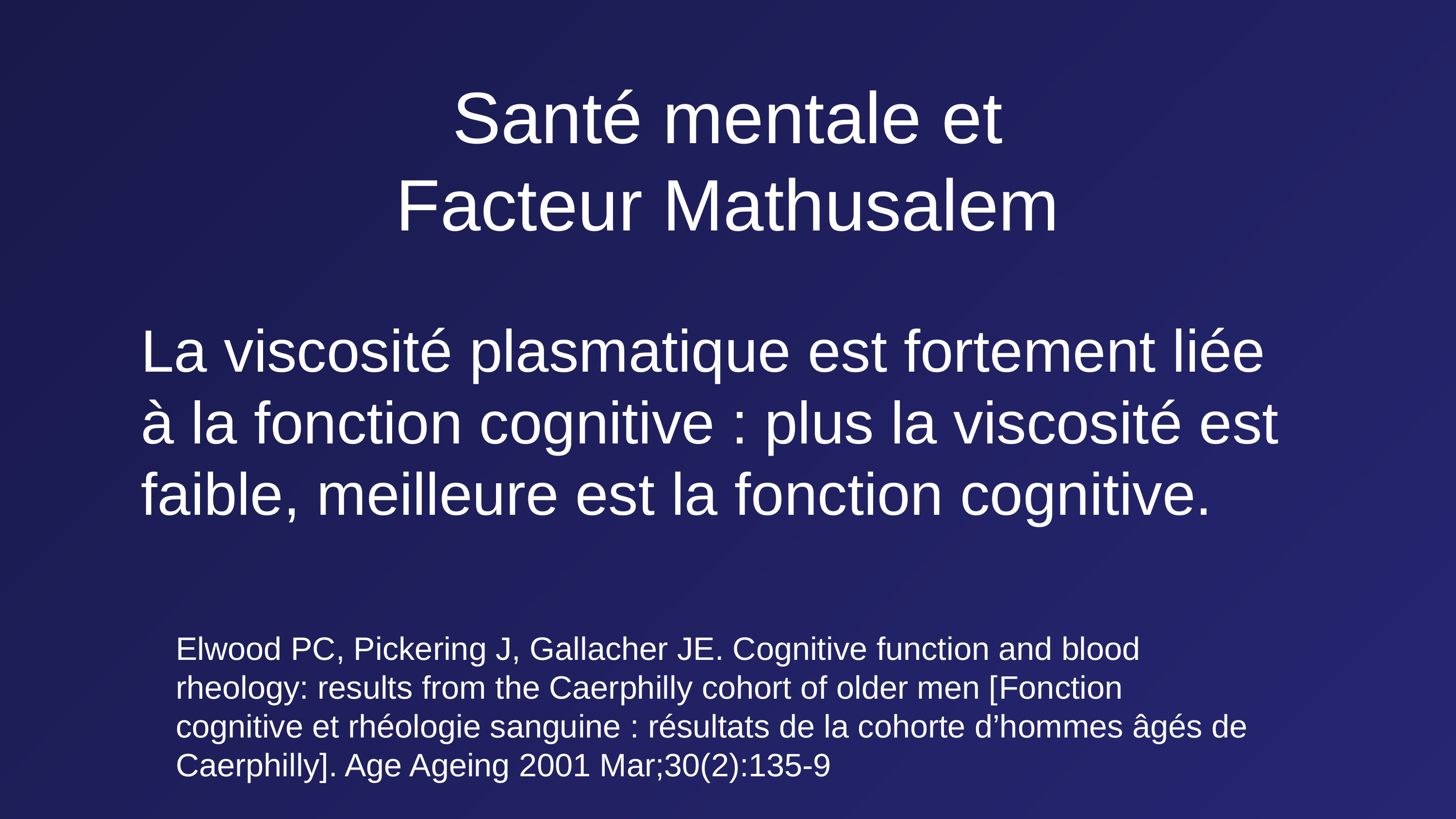

# Santé mentale et Facteur Mathusalem
La viscosité plasmatique est fortement liée à la fonction cognitive : plus la viscosité est faible, meilleure est la fonction cognitive.
Elwood PC, Pickering J, Gallacher JE. Cognitive function and blood rheology: results from the Caerphilly cohort of older men [Fonction cognitive et rhéologie sanguine : résultats de la cohorte d’hommes âgés de Caerphilly]. Age Ageing 2001 Mar;30(2):135-9